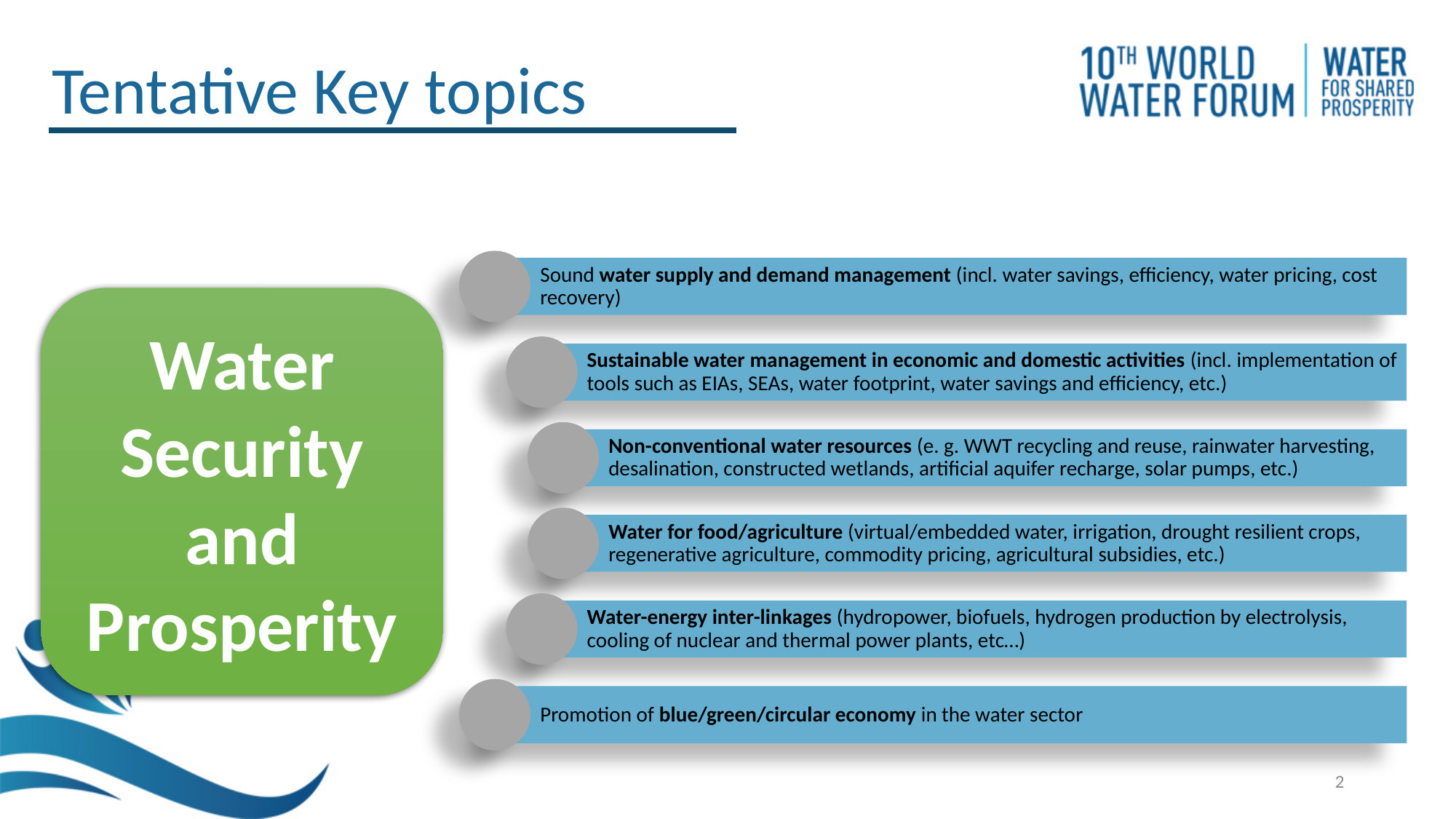

Tentative Key topics
Sound water supply and demand management (incl. water savings, efficiency, water pricing, cost recovery)
Sustainable water management in economic and domestic activities (incl. implementation of tools such as EIAs, SEAs, water footprint, water savings and efficiency, etc.)
Non-conventional water resources (e. g. WWT recycling and reuse, rainwater harvesting, desalination, constructed wetlands, artificial aquifer recharge, solar pumps, etc.)
Water for food/agriculture (virtual/embedded water, irrigation, drought resilient crops, regenerative agriculture, commodity pricing, agricultural subsidies, etc.)
Water-energy inter-linkages (hydropower, biofuels, hydrogen production by electrolysis, cooling of nuclear and thermal power plants, etc…)
Promotion of blue/green/circular economy in the water sector
Water Security and Prosperity
2